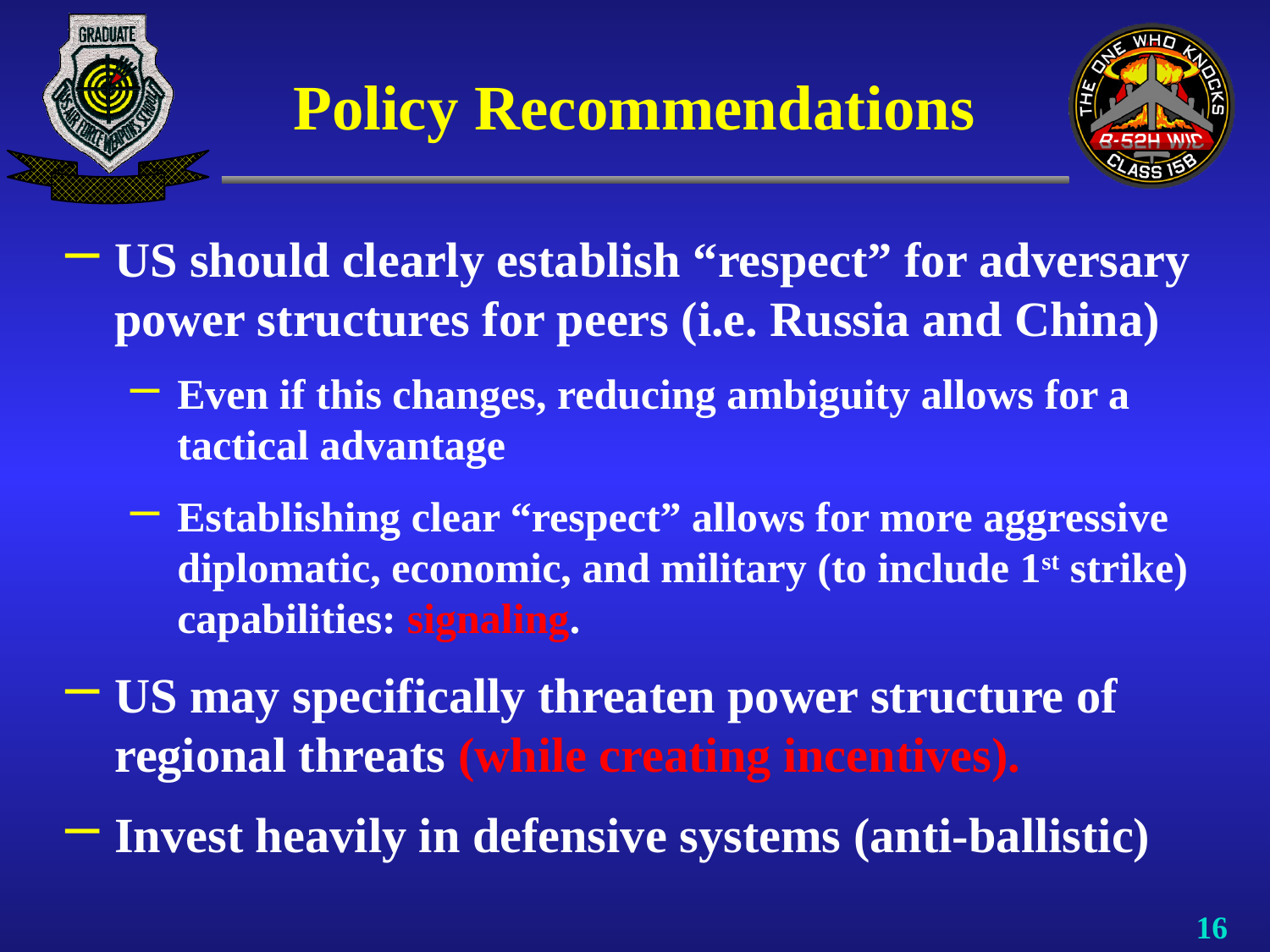

# Policy Recommendations
US should clearly establish “respect” for adversary power structures for peers (i.e. Russia and China)
Even if this changes, reducing ambiguity allows for a tactical advantage
Establishing clear “respect” allows for more aggressive diplomatic, economic, and military (to include 1st strike) capabilities: signaling.
US may specifically threaten power structure of regional threats (while creating incentives).
Invest heavily in defensive systems (anti-ballistic)